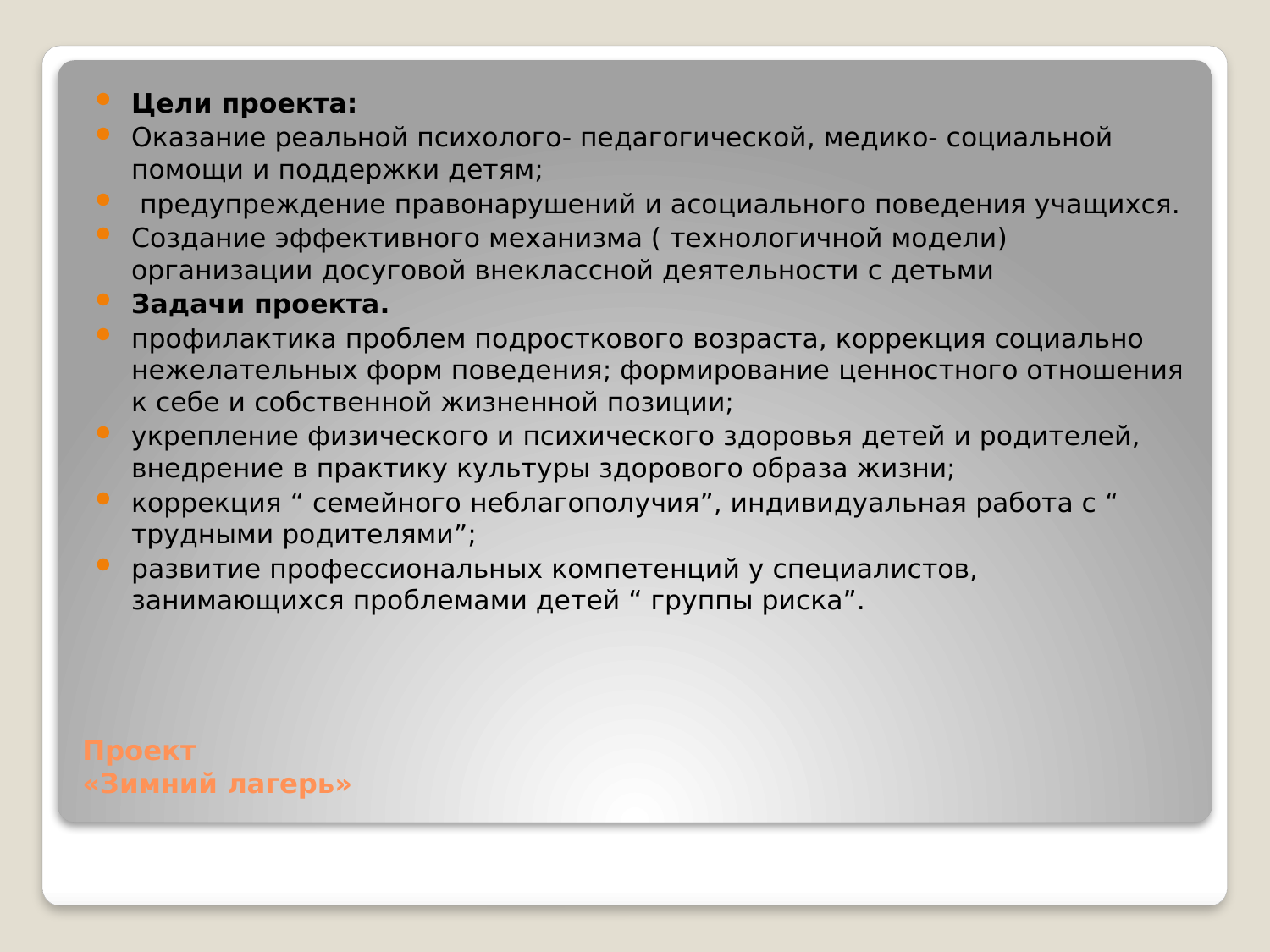

Цели проекта:
Оказание реальной психолого- педагогической, медико- социальной помощи и поддержки детям;
 предупреждение правонарушений и асоциального поведения учащихся.
Создание эффективного механизма ( технологичной модели) организации досуговой внеклассной деятельности с детьми
Задачи проекта.
профилактика проблем подросткового возраста, коррекция социально нежелательных форм поведения; формирование ценностного отношения к себе и собственной жизненной позиции;
укрепление физического и психического здоровья детей и родителей, внедрение в практику культуры здорового образа жизни;
коррекция “ семейного неблагополучия”, индивидуальная работа с “ трудными родителями”;
развитие профессиональных компетенций у специалистов, занимающихся проблемами детей “ группы риска”.

# Проект «Зимний лагерь»